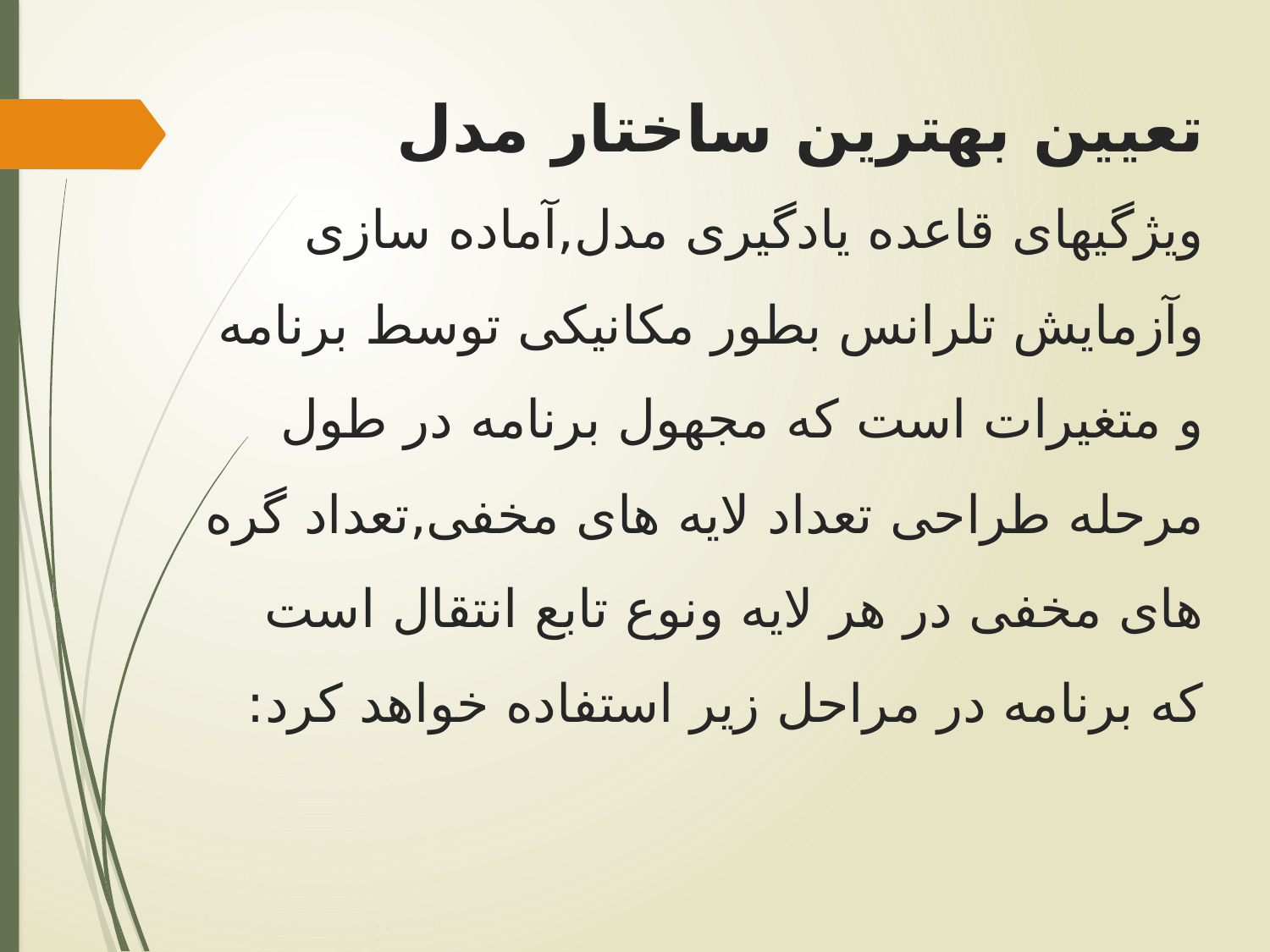

# تعیین بهترین ساختار مدل ویژگیهای قاعده یادگیری مدل,آماده سازی وآزمایش تلرانس بطور مکانیکی توسط برنامه و متغیرات است که مجهول برنامه در طول مرحله طراحی تعداد لایه های مخفی,تعداد گره های مخفی در هر لایه ونوع تابع انتقال است که برنامه در مراحل زیر استفاده خواهد کرد: